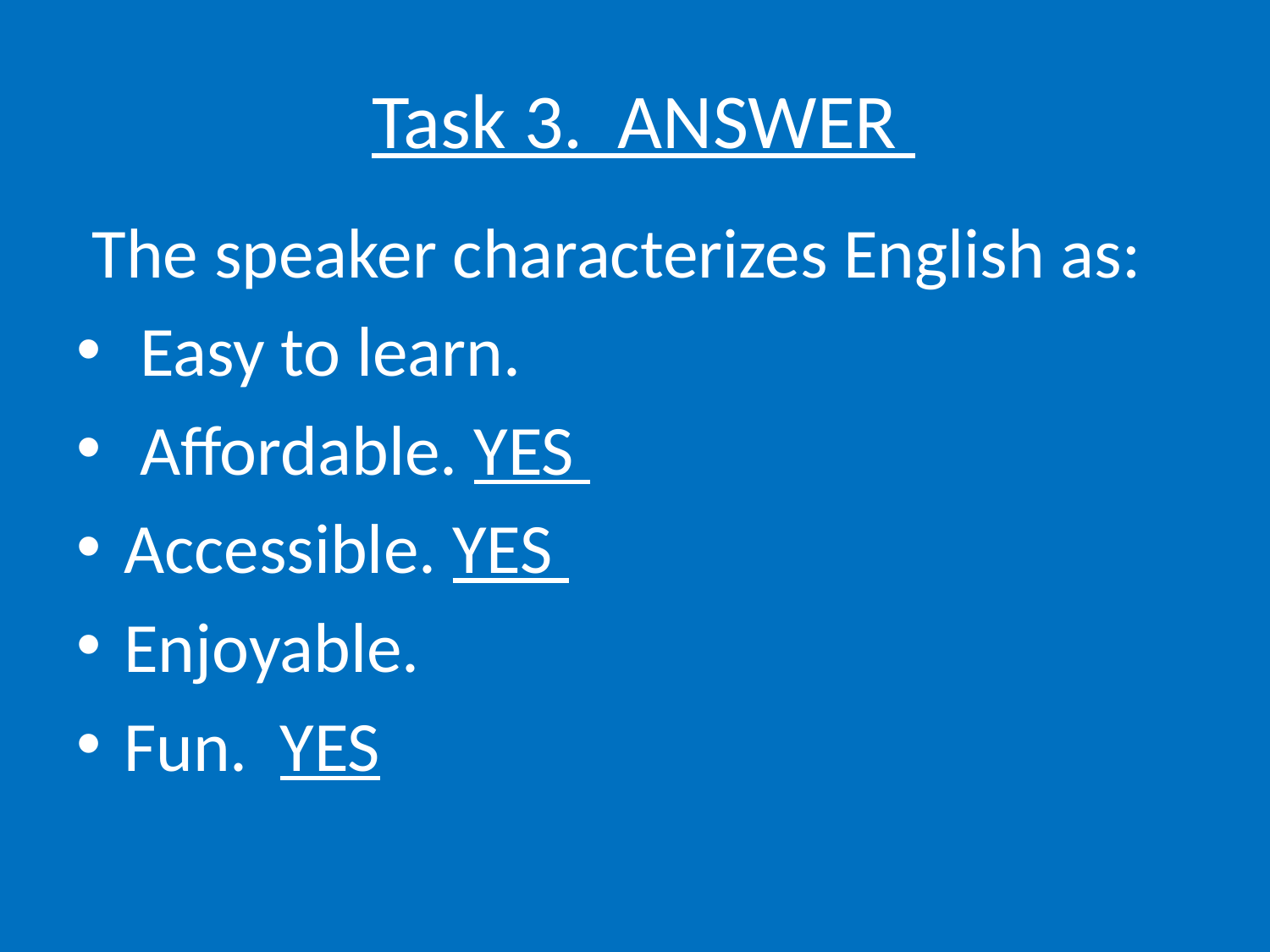

# Task 3.  ANSWER
 The speaker characterizes English as:
 Easy to learn.
 Affordable. YES
Accessible. YES
Enjoyable.
Fun.  YES